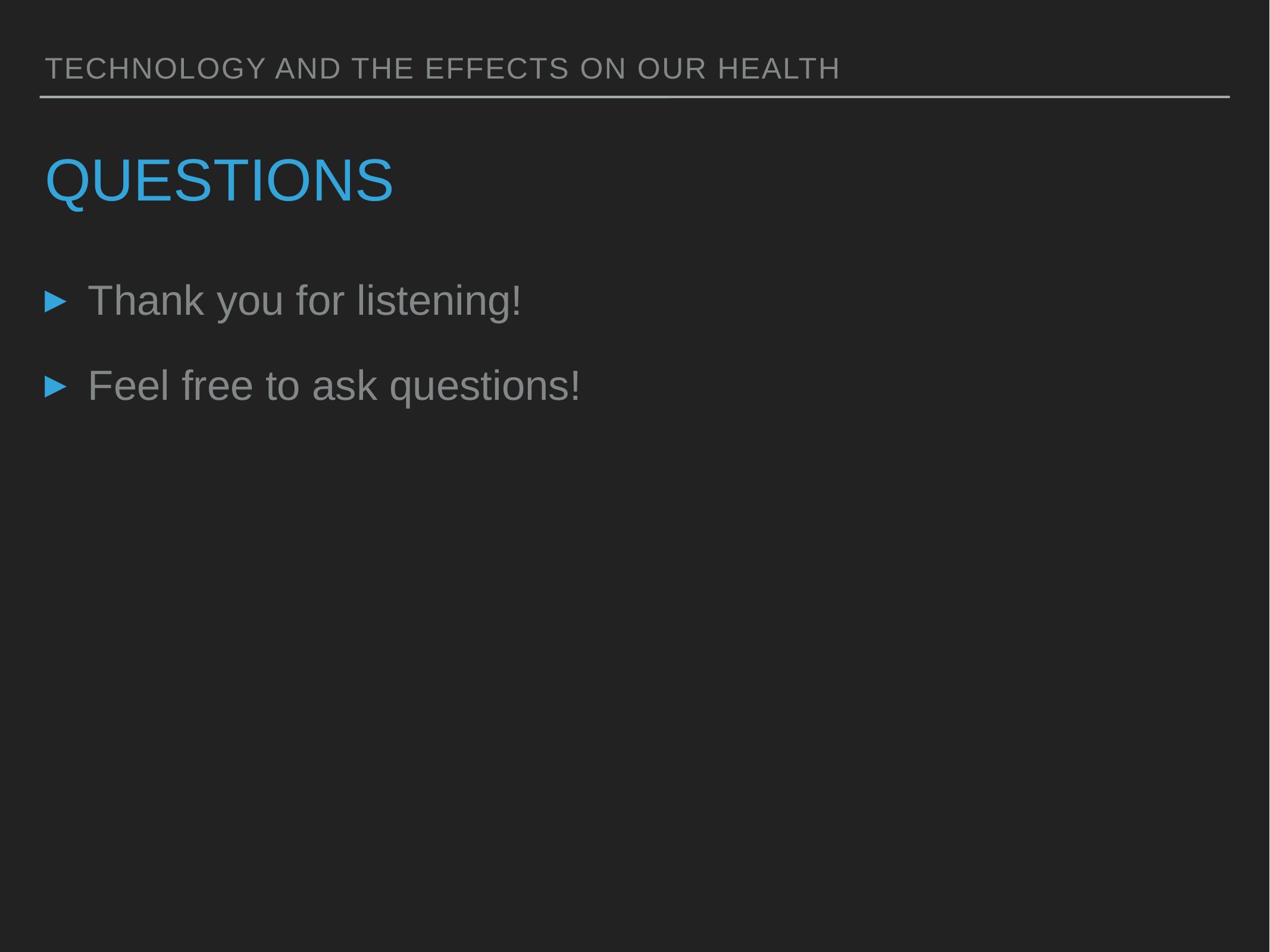

Technology and the effects on our health
# qUESTIONS
Thank you for listening!
Feel free to ask questions!